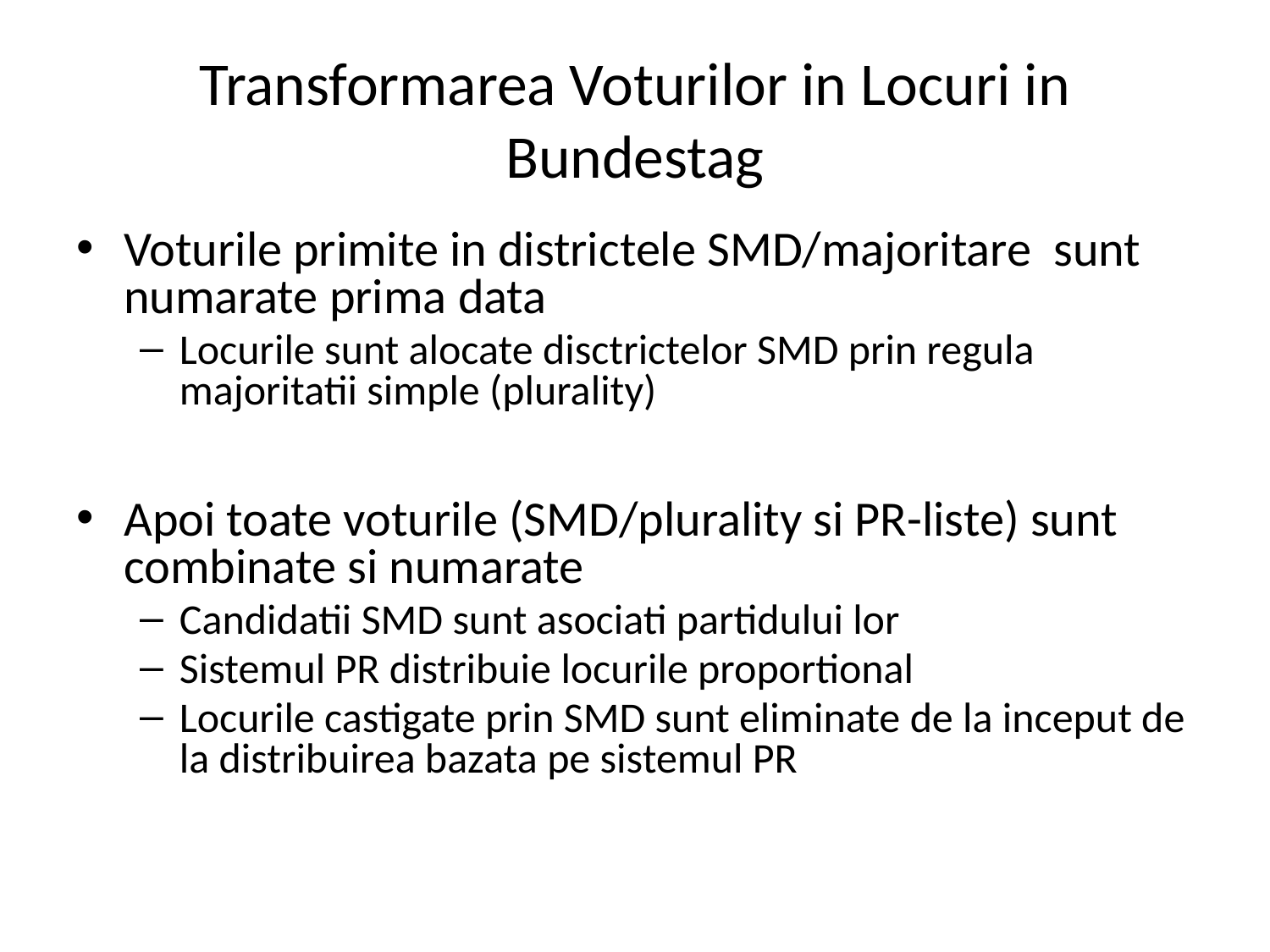

# Transformarea Voturilor in Locuri in Bundestag
Voturile primite in districtele SMD/majoritare  sunt numarate prima data
Locurile sunt alocate disctrictelor SMD prin regula majoritatii simple (plurality)

Apoi toate voturile (SMD/plurality si PR-liste) sunt combinate si numarate
Candidatii SMD sunt asociati partidului lor
Sistemul PR distribuie locurile proportional
Locurile castigate prin SMD sunt eliminate de la inceput de la distribuirea bazata pe sistemul PR